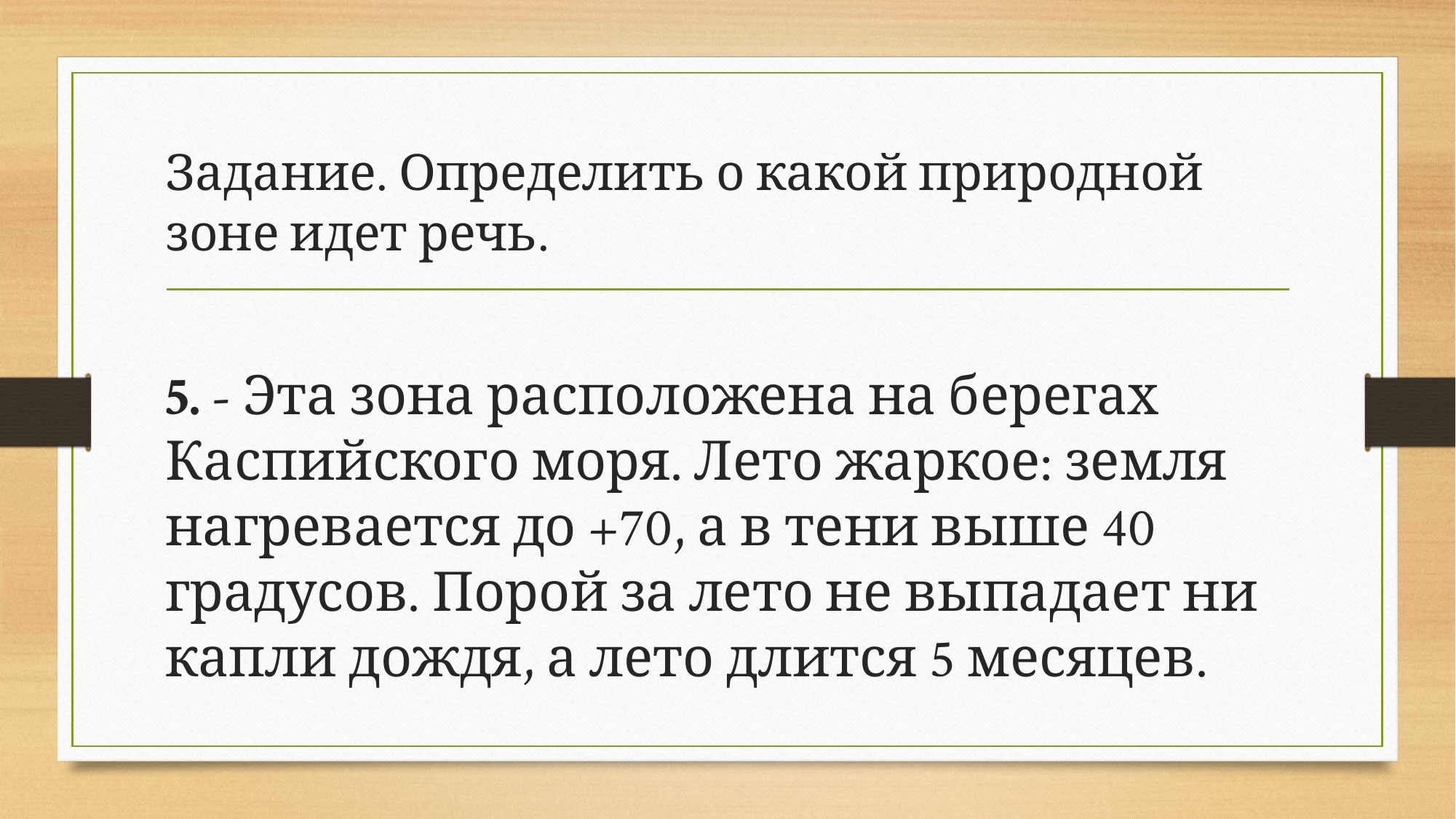

Задание. Определить о какой природной зоне идет речь.

5. - Эта зона расположена на берегах Каспийского моря. Лето жаркое: земля нагревается до +70, а в тени выше 40 градусов. Порой за лето не выпадает ни капли дождя, а лето длится 5 месяцев.